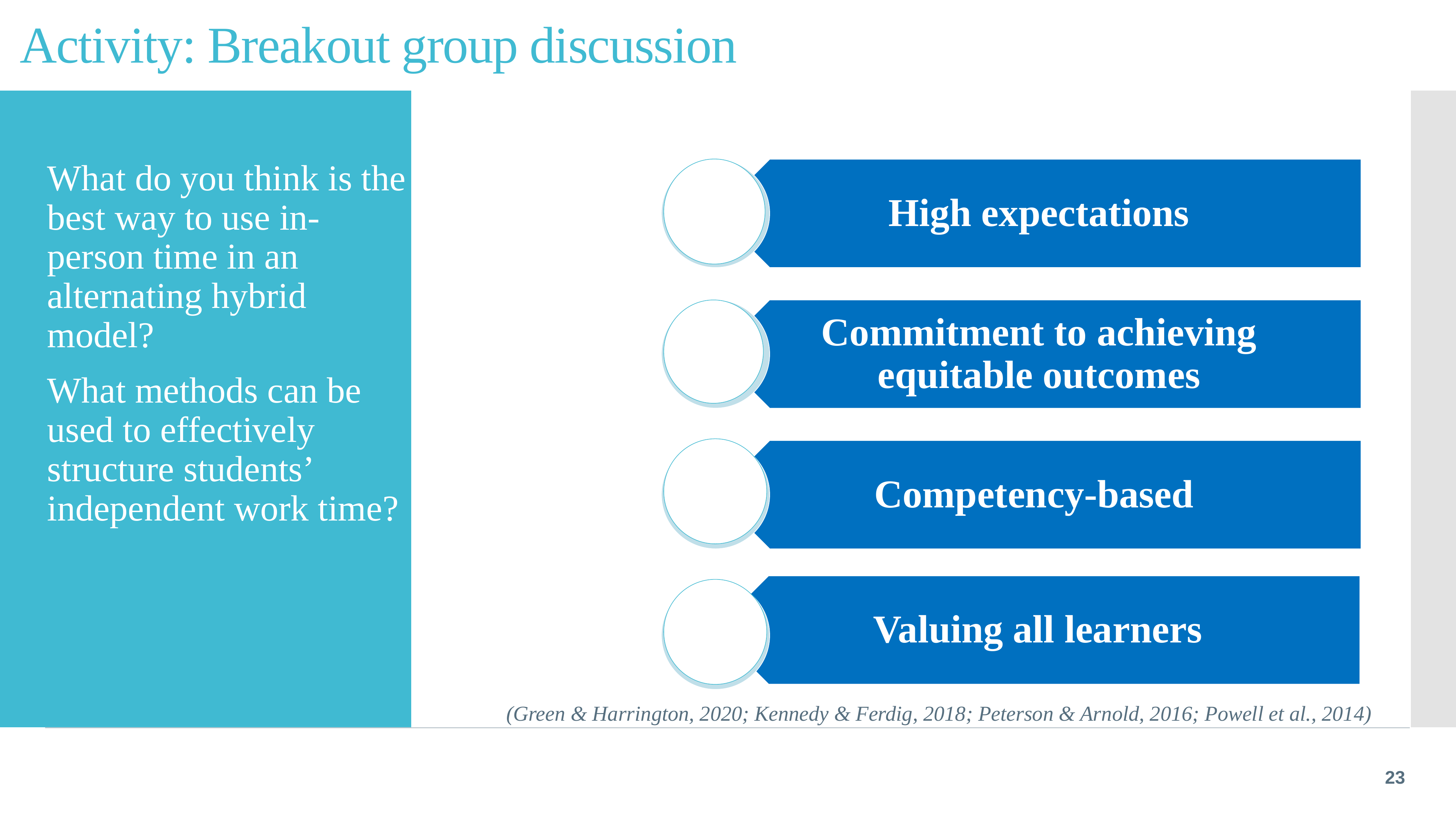

# Activity: Breakout group discussion
What do you think is the best way to use in-person time in an alternating hybrid model?
What methods can be used to effectively structure students’ independent work time?
High expectations
Commitment to achieving equitable outcomes
Competency-based
Valuing all learners

(Green & Harrington, 2020; Kennedy & Ferdig, 2018; Peterson & Arnold, 2016; Powell et al., 2014)
23